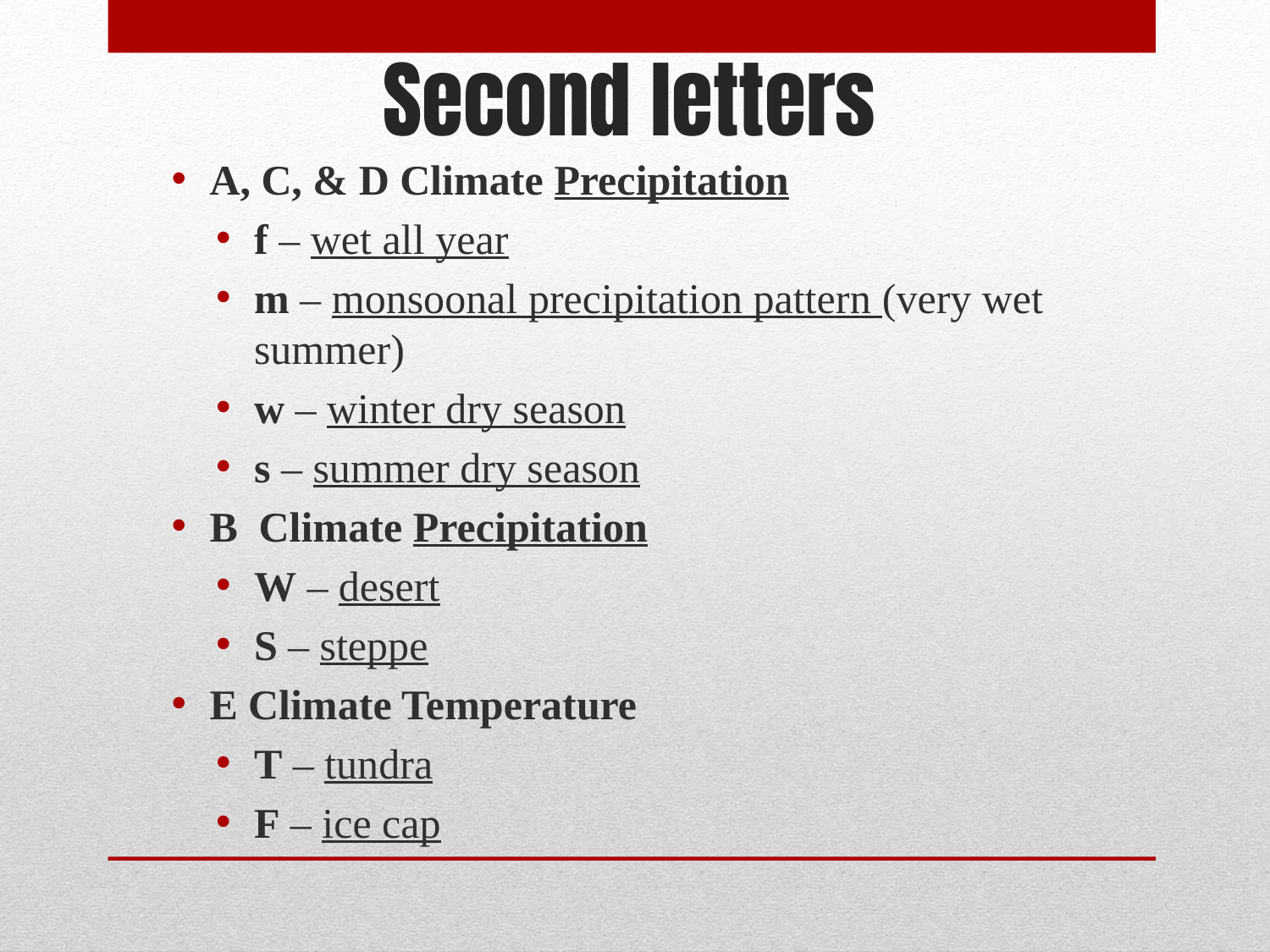

Second letters
A, C, & D Climate Precipitation
f – wet all year
m – monsoonal precipitation pattern (very wet summer)
w – winter dry season
s – summer dry season
B  Climate Precipitation
W – desert
S – steppe
E Climate Temperature
T – tundra
F – ice cap